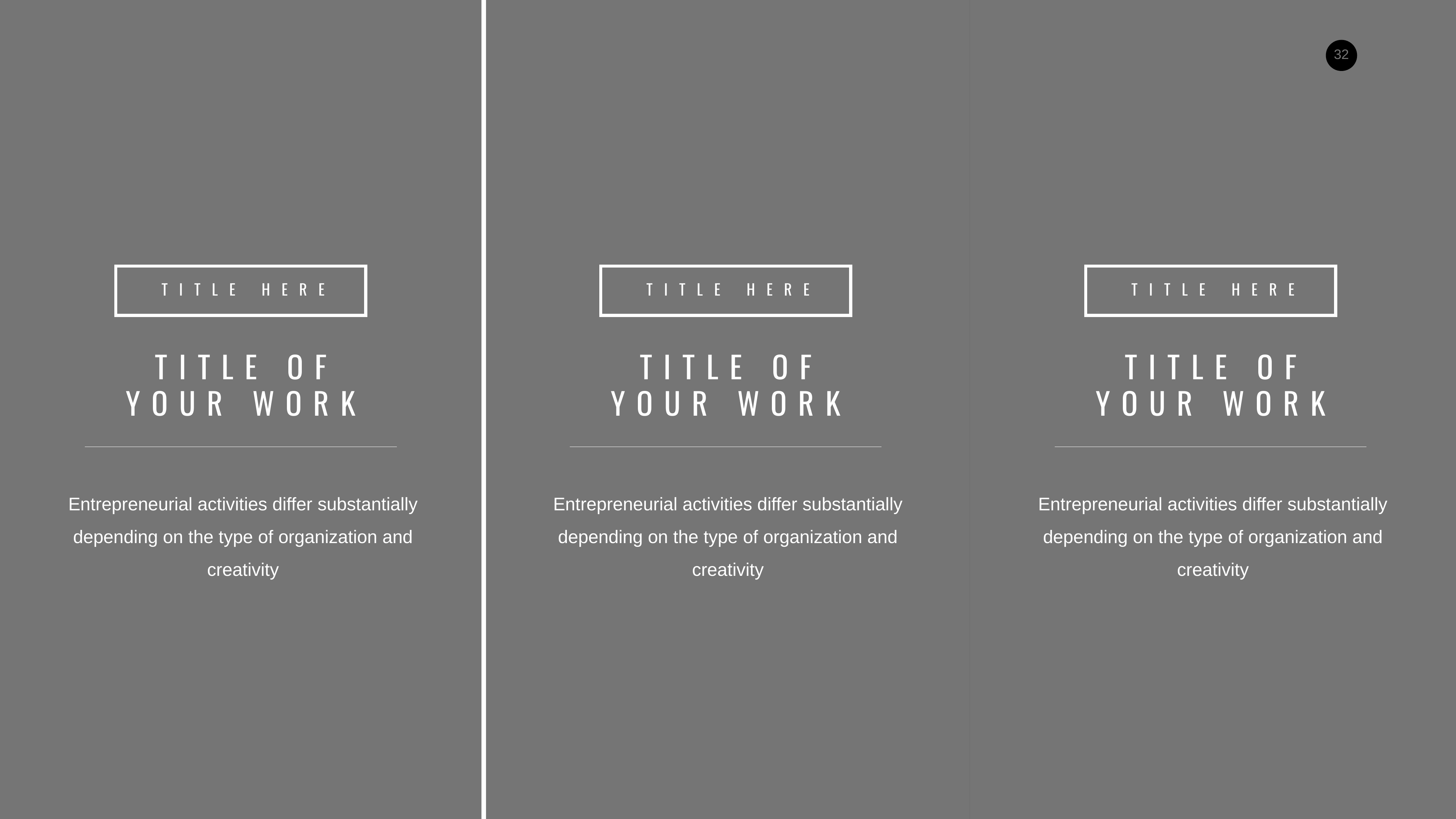

TITLE HERE

TITLE HERE

TITLE HERE
TITLE OF
YOUR WORK
TITLE OF
YOUR WORK
TITLE OF
YOUR WORK
Entrepreneurial activities differ substantially depending on the type of organization and creativity
Entrepreneurial activities differ substantially depending on the type of organization and creativity
Entrepreneurial activities differ substantially depending on the type of organization and creativity